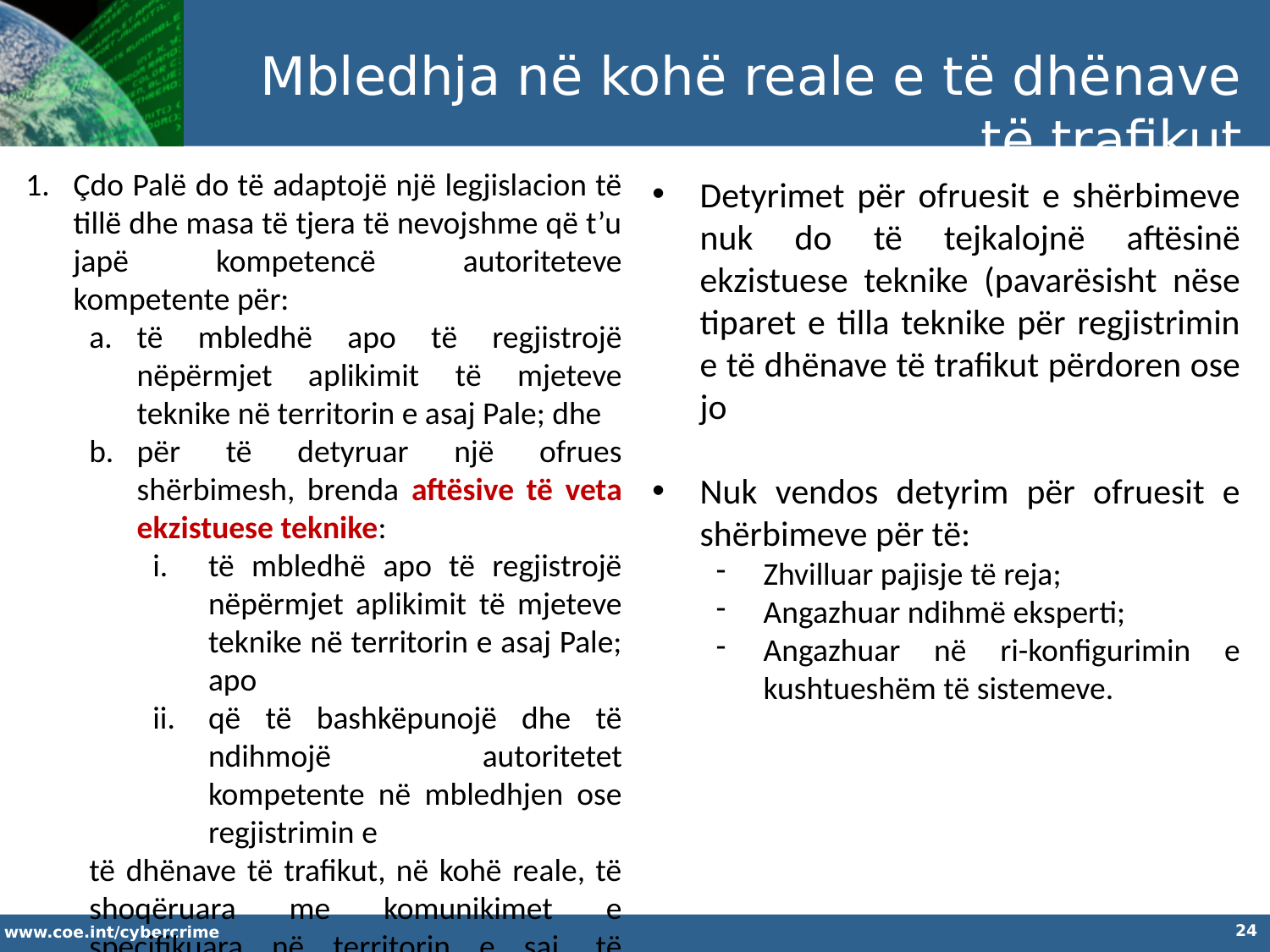

Mbledhja në kohë reale e të dhënave të trafikut
Çdo Palë do të adaptojë një legjislacion të tillë dhe masa të tjera të nevojshme që t’u japë kompetencë autoriteteve kompetente për:
të mbledhë apo të regjistrojë nëpërmjet aplikimit të mjeteve teknike në territorin e asaj Pale; dhe
për të detyruar një ofrues shërbimesh, brenda aftësive të veta ekzistuese teknike:
të mbledhë apo të regjistrojë nëpërmjet aplikimit të mjeteve teknike në territorin e asaj Pale; apo
që të bashkëpunojë dhe të ndihmojë autoritetet kompetente në mbledhjen ose regjistrimin e
të dhënave të trafikut, në kohë reale, të shoqëruara me komunikimet e specifikuara në territorin e saj, të transmetuara nëpërmjet një sistemi kompjuterik.
Detyrimet për ofruesit e shërbimeve nuk do të tejkalojnë aftësinë ekzistuese teknike (pavarësisht nëse tiparet e tilla teknike për regjistrimin e të dhënave të trafikut përdoren ose jo

Nuk vendos detyrim për ofruesit e shërbimeve për të:
Zhvilluar pajisje të reja;
Angazhuar ndihmë eksperti;
Angazhuar në ri-konfigurimin e kushtueshëm të sistemeve.